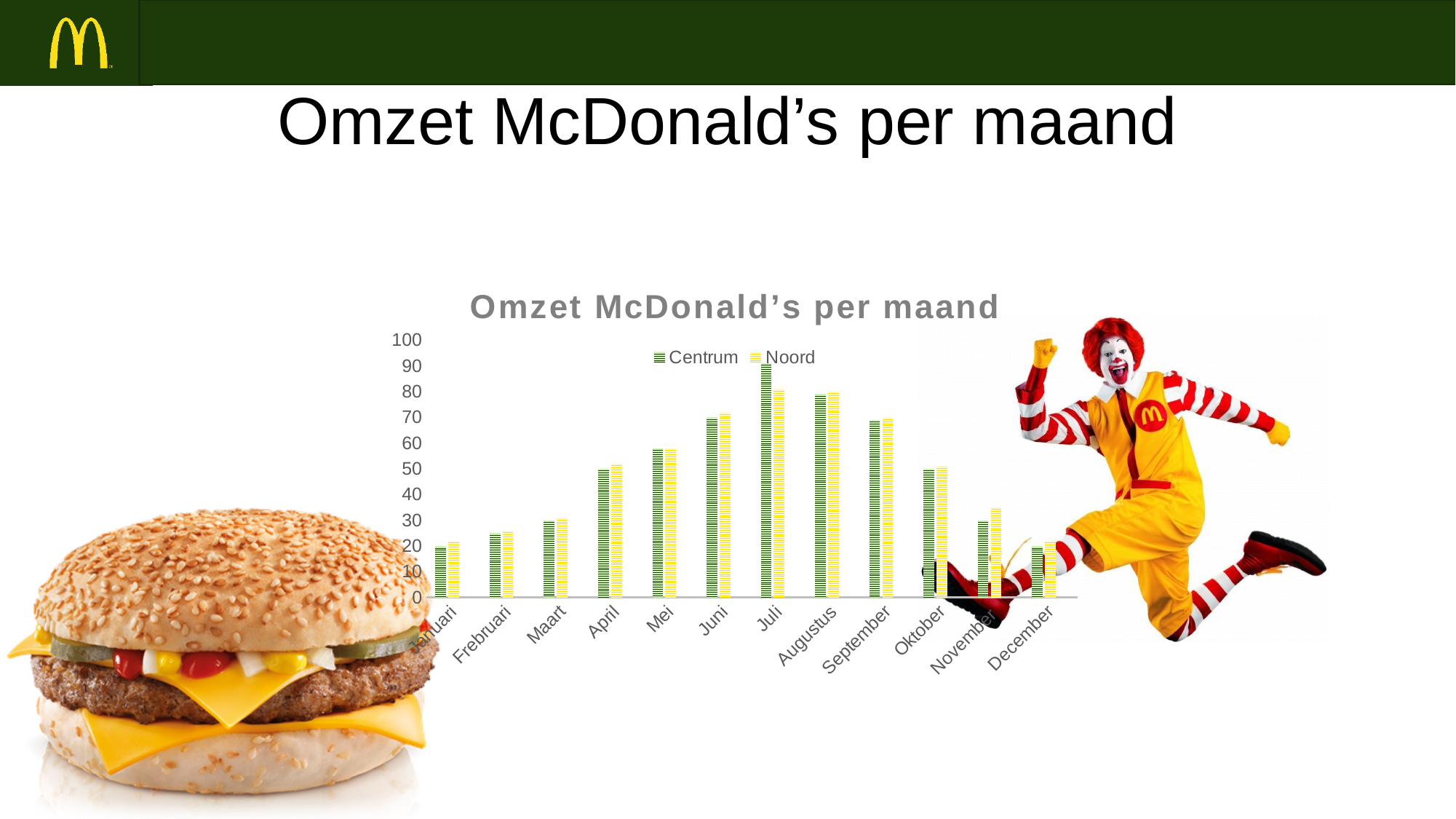

# Omzet McDonald’s per maand

### Chart: Omzet McDonald’s per maand

| Category | Centrum | Noord |  |
|---|---|---|---|
| Januari | 20.0 | 22.0 | None |
| Frebruari | 25.0 | 26.0 | None |
| Maart | 30.0 | 31.0 | None |
| April | 50.0 | 52.0 | None |
| Mei | 58.0 | 58.0 | None |
| Juni | 70.0 | 72.0 | None |
| Juli | 91.0 | 81.0 | None |
| Augustus | 79.0 | 80.0 | None |
| September | 69.0 | 70.0 | None |
| Oktober | 50.0 | 51.0 | None |
| November  | 30.0 | 35.0 | None |
| December | 20.0 | 22.0 | None |